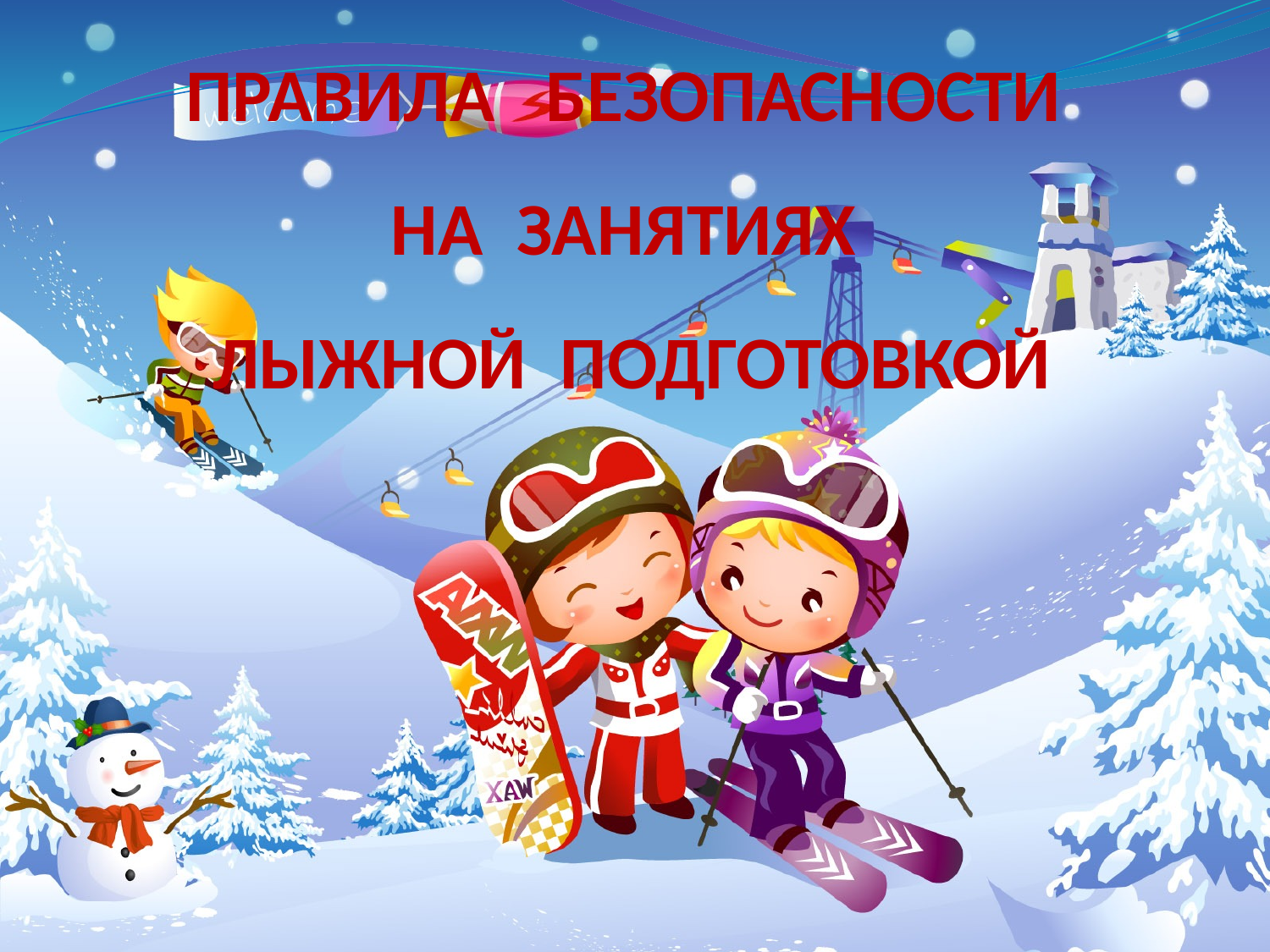

# ПРАВИЛА   БЕЗОПАСНОСТИ НА  ЗАНЯТИЯХ ЛЫЖНОЙ  ПОДГОТОВКОЙ